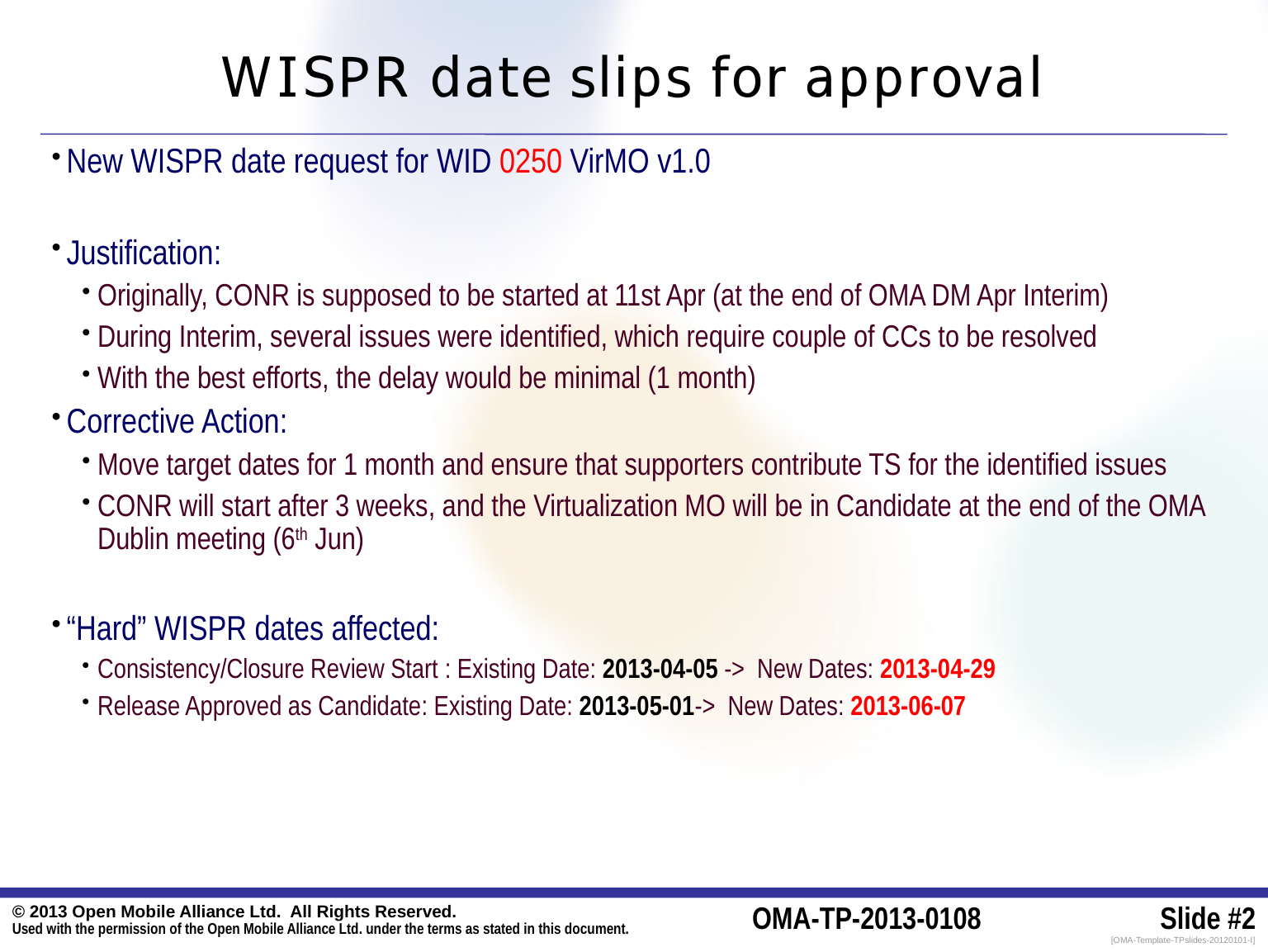

# WISPR date slips for approval
New WISPR date request for WID 0250 VirMO v1.0

Justification:
Originally, CONR is supposed to be started at 11st Apr (at the end of OMA DM Apr Interim)
During Interim, several issues were identified, which require couple of CCs to be resolved
With the best efforts, the delay would be minimal (1 month)
Corrective Action:
Move target dates for 1 month and ensure that supporters contribute TS for the identified issues
CONR will start after 3 weeks, and the Virtualization MO will be in Candidate at the end of the OMA Dublin meeting (6th Jun)

“Hard” WISPR dates affected:
Consistency/Closure Review Start : Existing Date: 2013-04-05 ->  New Dates: 2013-04-29
Release Approved as Candidate: Existing Date: 2013-05-01->  New Dates: 2013-06-07